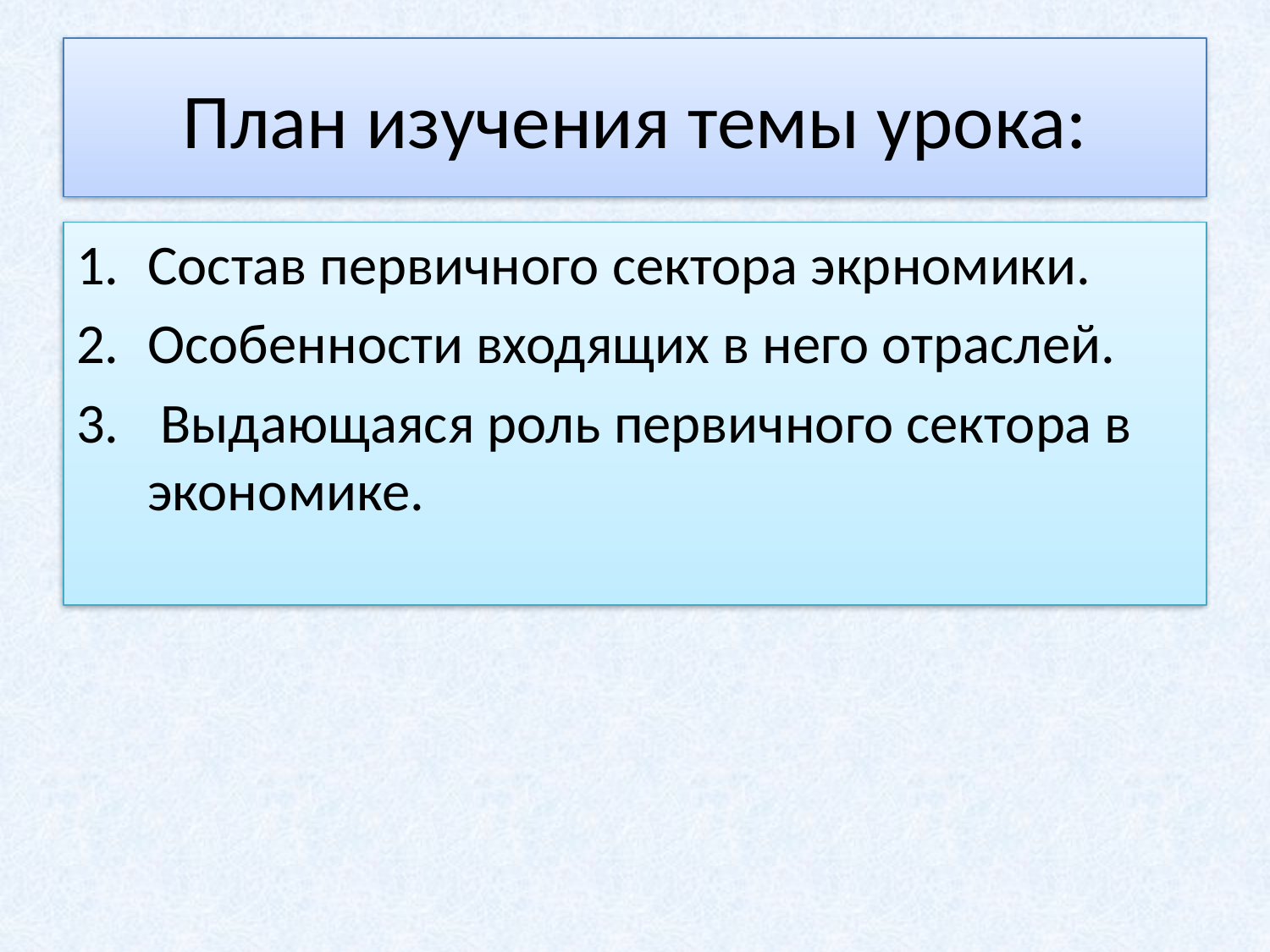

# План изучения темы урока:
Состав первичного сектора экрномики.
Особенности входящих в него отраслей.
 Выдающаяся роль первичного сектора в экономике.